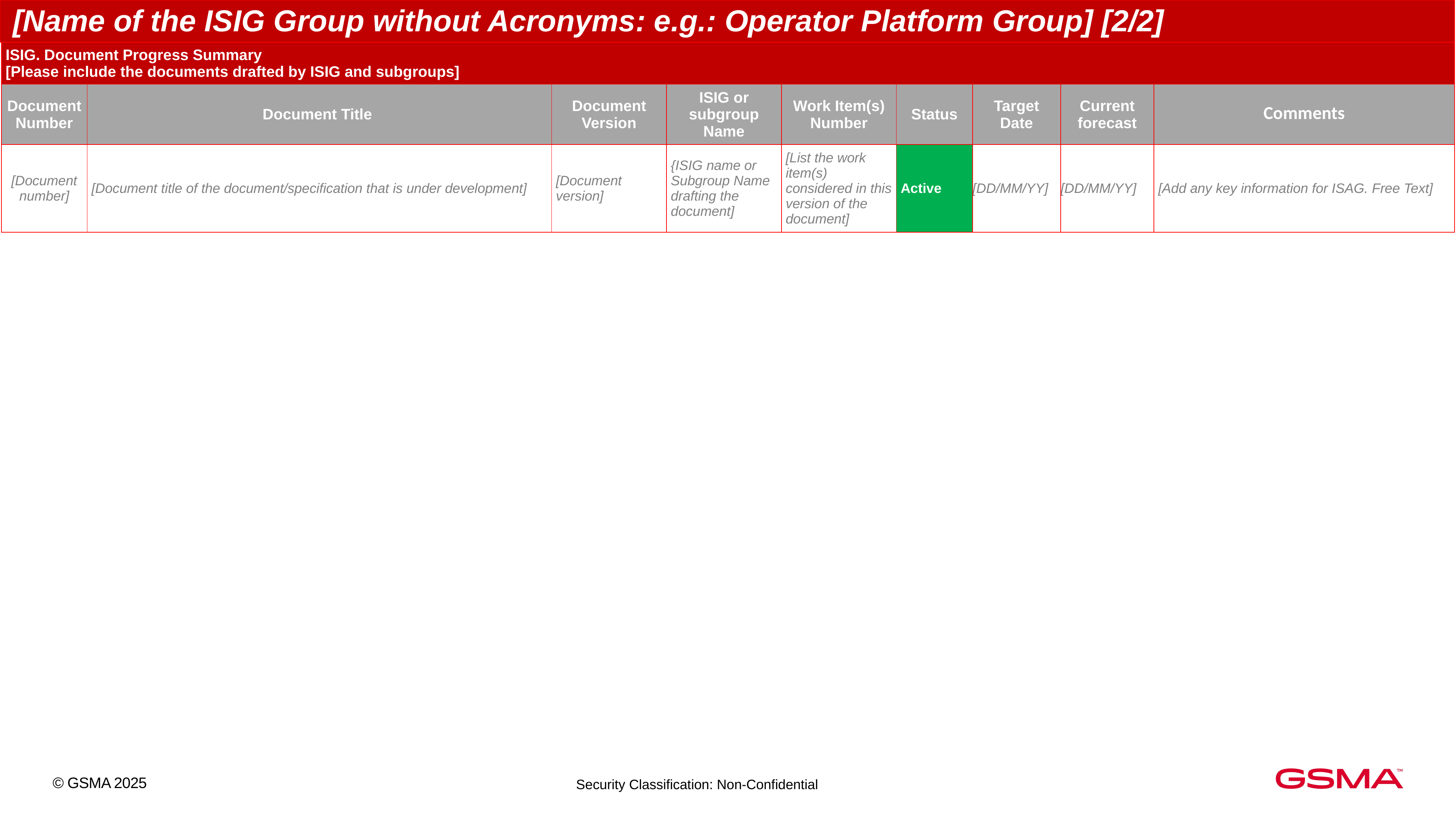

| [Name of the ISIG Group without Acronyms: e.g.: Operator Platform Group] [2/2] |
| --- |
| ISIG. Document Progress Summary [Please include the documents drafted by ISIG and subgroups] |  |  |  |  |  |  |  |  |
| --- | --- | --- | --- | --- | --- | --- | --- | --- |
| Document Number | Document Title | Document Version | ISIG or subgroup Name | Work Item(s) Number | Status | Target Date | Current forecast | Comments |
| [Document number] | [Document title of the document/specification that is under development] | [Document version] | {ISIG name or Subgroup Name drafting the document] | [List the work item(s) considered in this version of the document] | Active | [DD/MM/YY] | [DD/MM/YY] | [Add any key information for ISAG. Free Text] |
© GSMA 2025
Security Classification: Non-Confidential